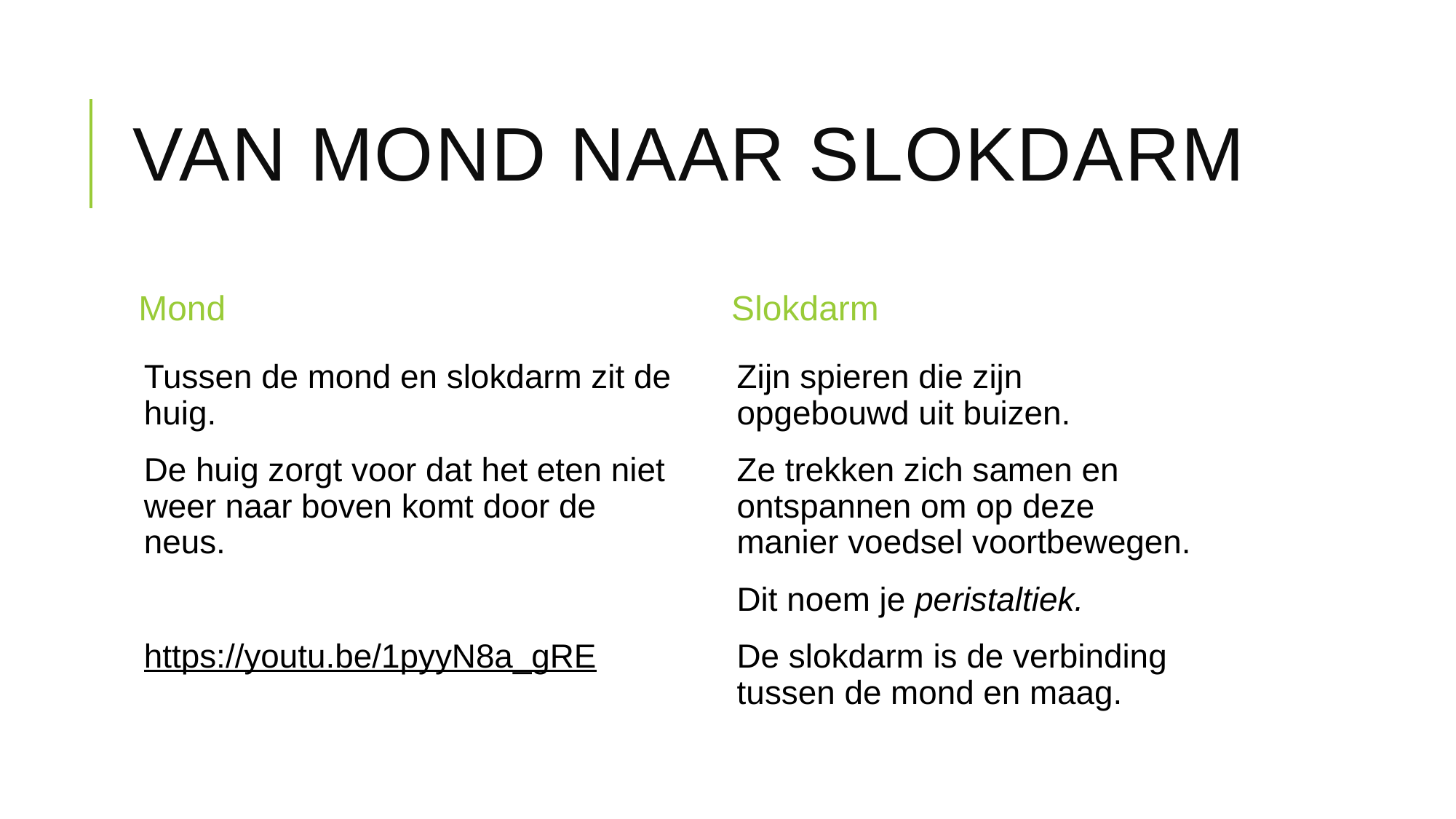

# Van mond naar slokdarm
Mond
Slokdarm
Tussen de mond en slokdarm zit de huig.
De huig zorgt voor dat het eten niet weer naar boven komt door de neus.

https://youtu.be/1pyyN8a_gRE

Zijn spieren die zijn opgebouwd uit buizen.
Ze trekken zich samen en ontspannen om op deze manier voedsel voortbewegen.
Dit noem je peristaltiek.
De slokdarm is de verbinding tussen de mond en maag.